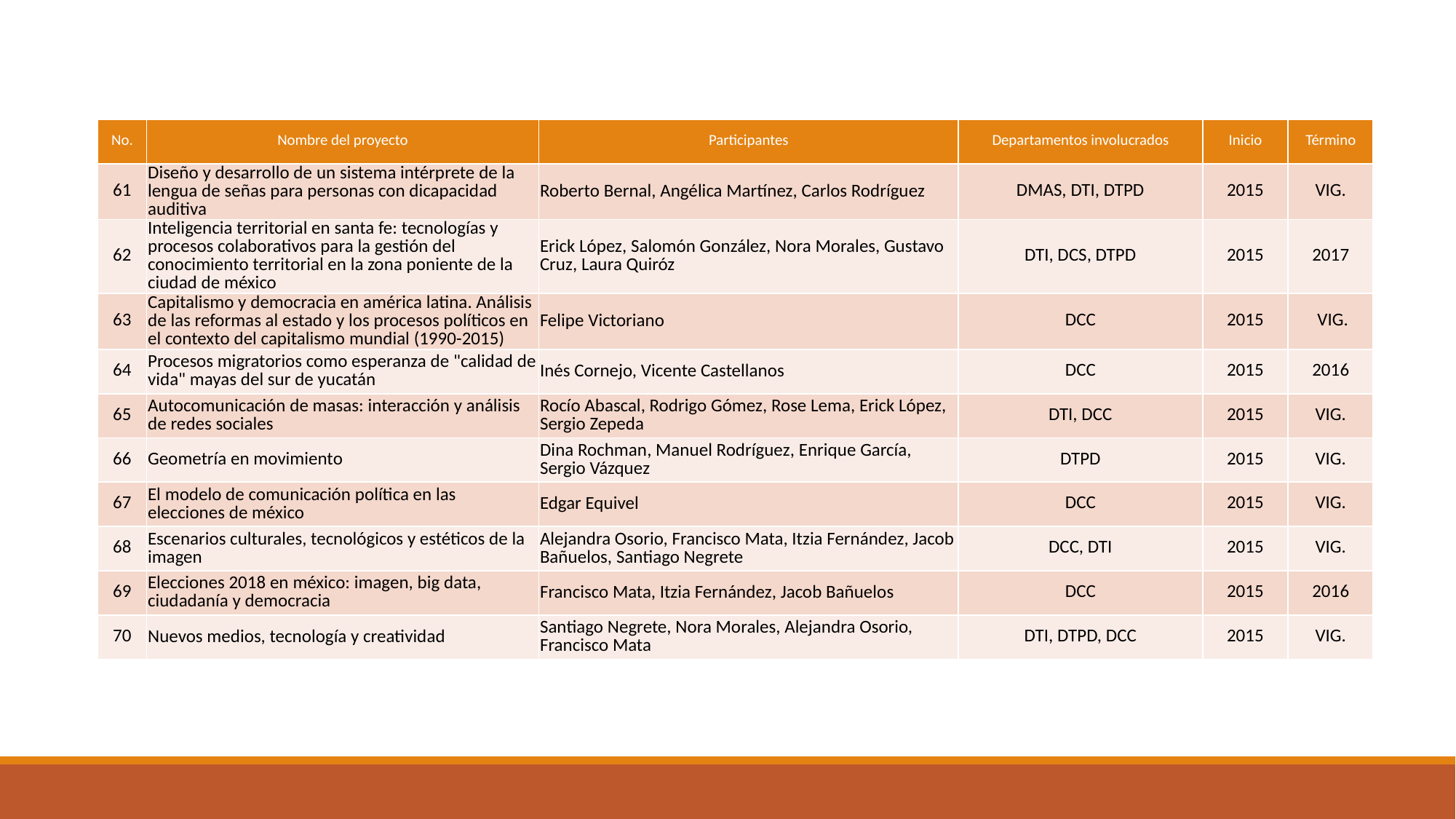

| No. | Nombre del proyecto | Participantes | Departamentos involucrados | Inicio | Término |
| --- | --- | --- | --- | --- | --- |
| 61 | Diseño y desarrollo de un sistema intérprete de la lengua de señas para personas con dicapacidad auditiva | Roberto Bernal, Angélica Martínez, Carlos Rodríguez | DMAS, DTI, DTPD | 2015 | VIG. |
| 62 | Inteligencia territorial en santa fe: tecnologías y procesos colaborativos para la gestión del conocimiento territorial en la zona poniente de la ciudad de méxico | Erick López, Salomón González, Nora Morales, Gustavo Cruz, Laura Quiróz | DTI, DCS, DTPD | 2015 | 2017 |
| 63 | Capitalismo y democracia en américa latina. Análisis de las reformas al estado y los procesos políticos en el contexto del capitalismo mundial (1990-2015) | Felipe Victoriano | DCC | 2015 | VIG. |
| 64 | Procesos migratorios como esperanza de "calidad de vida" mayas del sur de yucatán | Inés Cornejo, Vicente Castellanos | DCC | 2015 | 2016 |
| 65 | Autocomunicación de masas: interacción y análisis de redes sociales | Rocío Abascal, Rodrigo Gómez, Rose Lema, Erick López, Sergio Zepeda | DTI, DCC | 2015 | VIG. |
| 66 | Geometría en movimiento | Dina Rochman, Manuel Rodríguez, Enrique García, Sergio Vázquez | DTPD | 2015 | VIG. |
| 67 | El modelo de comunicación política en las elecciones de méxico | Edgar Equivel | DCC | 2015 | VIG. |
| 68 | Escenarios culturales, tecnológicos y estéticos de la imagen | Alejandra Osorio, Francisco Mata, Itzia Fernández, Jacob Bañuelos, Santiago Negrete | DCC, DTI | 2015 | VIG. |
| 69 | Elecciones 2018 en méxico: imagen, big data, ciudadanía y democracia | Francisco Mata, Itzia Fernández, Jacob Bañuelos | DCC | 2015 | 2016 |
| 70 | Nuevos medios, tecnología y creatividad | Santiago Negrete, Nora Morales, Alejandra Osorio, Francisco Mata | DTI, DTPD, DCC | 2015 | VIG. |